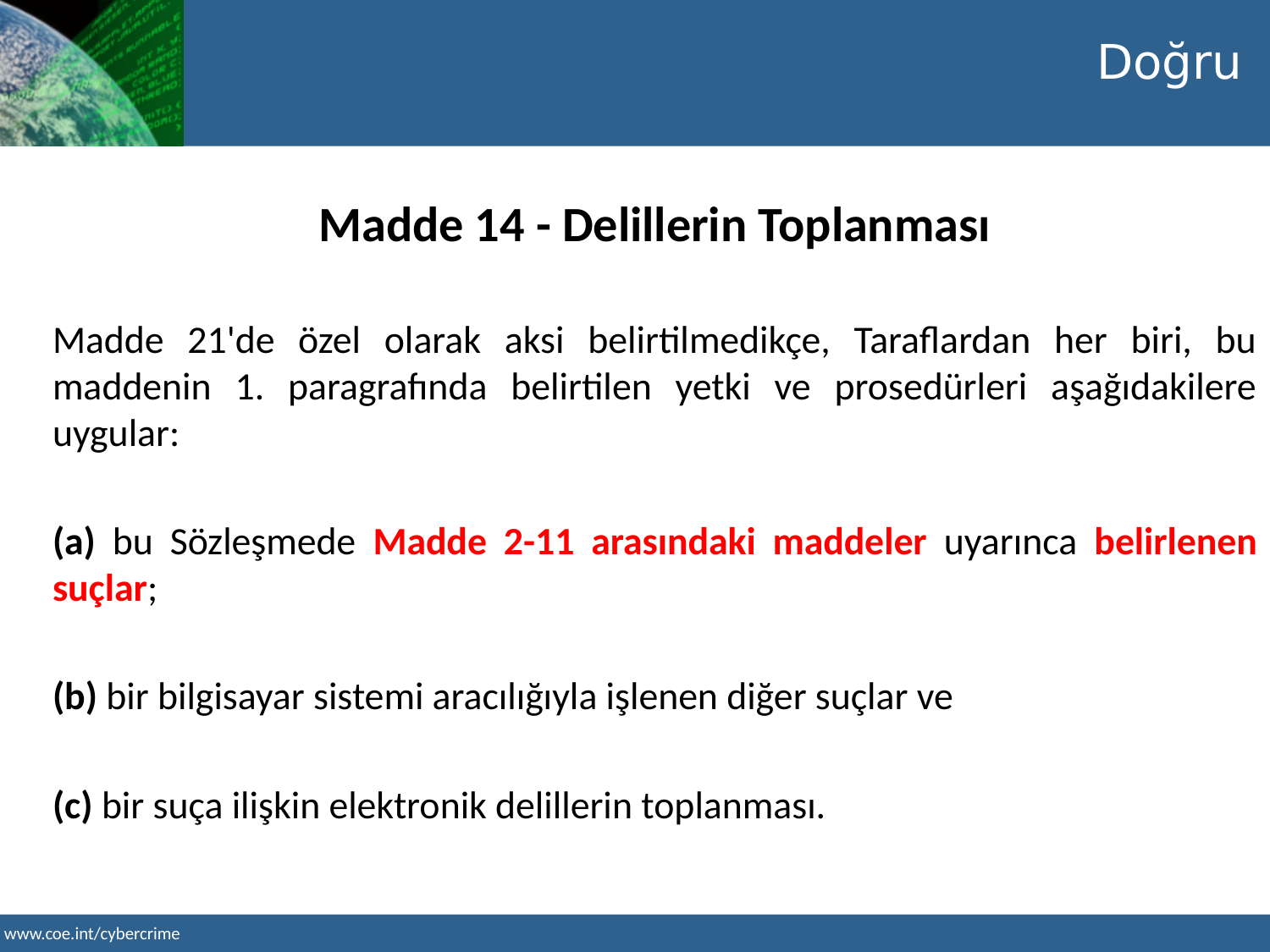

Madde 14 - Delillerin Toplanması

Madde 21'de özel olarak aksi belirtilmedikçe, Taraflardan her biri, bu maddenin 1. paragrafında belirtilen yetki ve prosedürleri aşağıdakilere uygular:

(a) bu Sözleşmede Madde 2-11 arasındaki maddeler uyarınca belirlenen suçlar;

(b) bir bilgisayar sistemi aracılığıyla işlenen diğer suçlar ve

(c) bir suça ilişkin elektronik delillerin toplanması.
Doğru